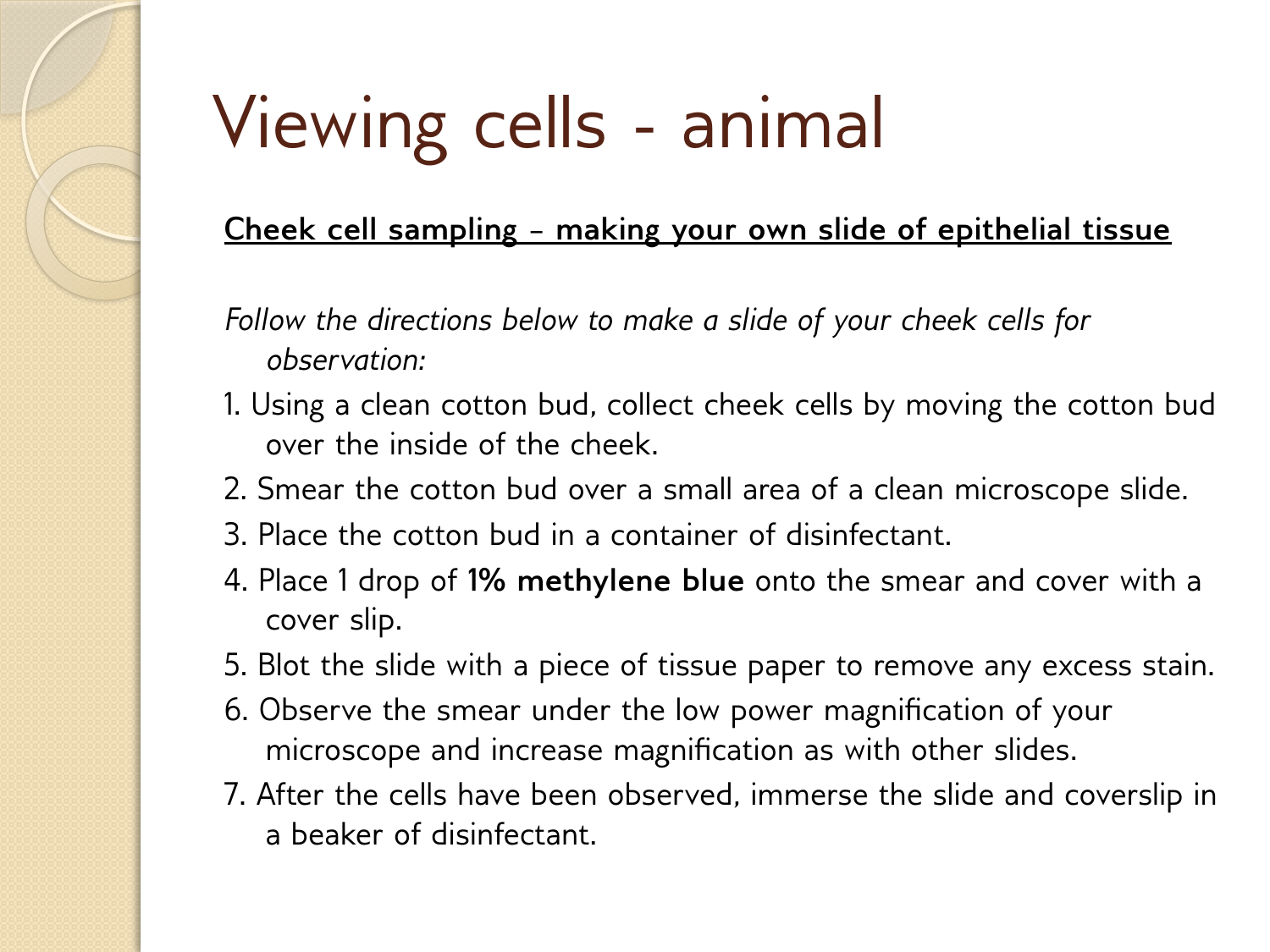

# Viewing cells - animal
Cheek cell sampling – making your own slide of epithelial tissue

Follow the directions below to make a slide of your cheek cells for observation:
1. Using a clean cotton bud, collect cheek cells by moving the cotton bud over the inside of the cheek.
2. Smear the cotton bud over a small area of a clean microscope slide.
3. Place the cotton bud in a container of disinfectant.
4. Place 1 drop of 1% methylene blue onto the smear and cover with a cover slip.
5. Blot the slide with a piece of tissue paper to remove any excess stain.
6. Observe the smear under the low power magnification of your microscope and increase magnification as with other slides.
7. After the cells have been observed, immerse the slide and coverslip in a beaker of disinfectant.